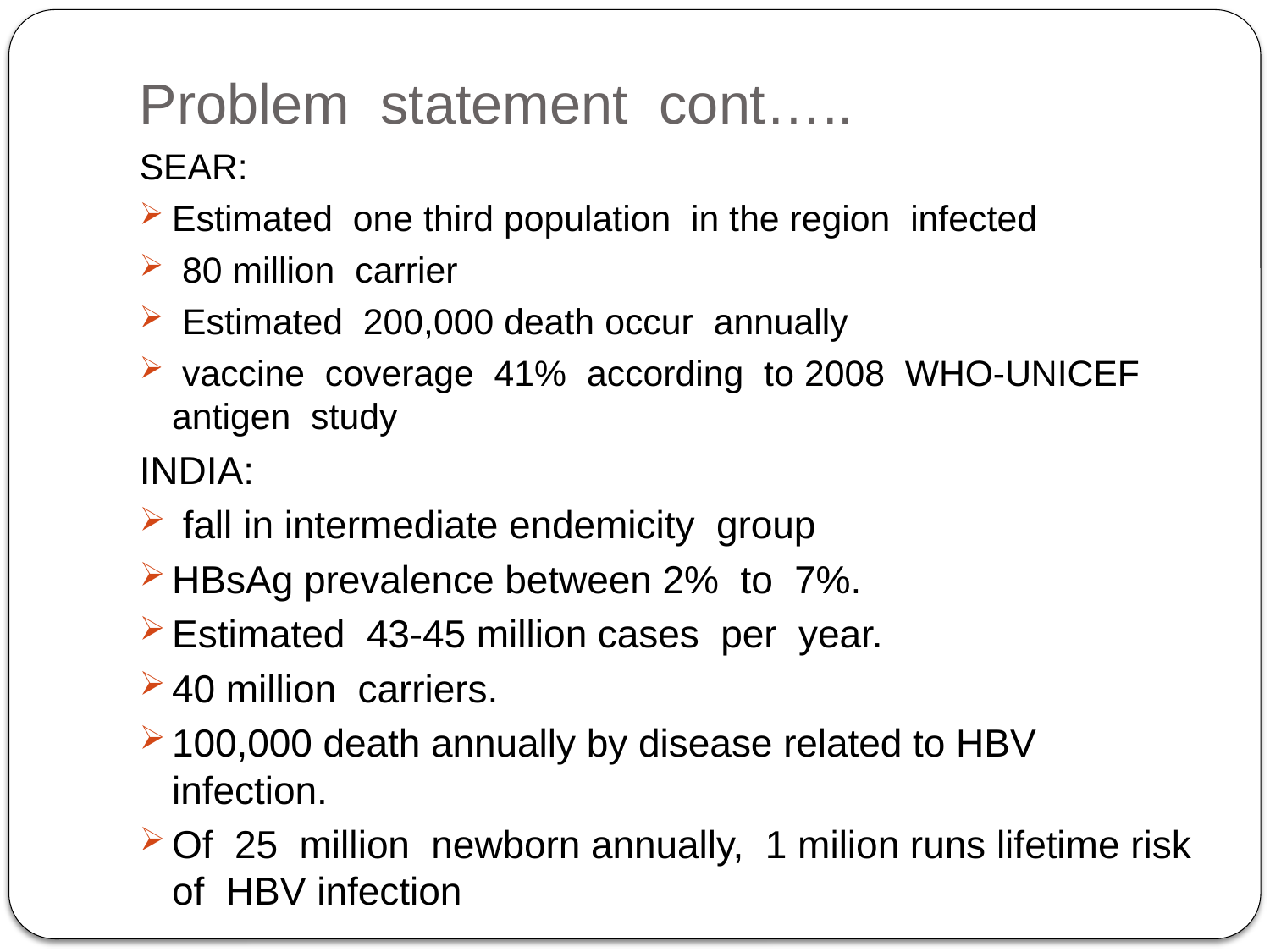

# Problem  statement  cont…..
SEAR:
Estimated  one third population  in the region  infected
 80 million  carrier
 Estimated  200,000 death occur  annually
 vaccine  coverage  41%  according  to 2008  WHO-UNICEF   antigen  study
INDIA:
 fall in intermediate endemicity  group
HBsAg prevalence between 2%  to  7%.
Estimated  43-45 million cases  per  year.
40 million  carriers.
100,000 death annually by disease related to HBV infection.
Of  25  million  newborn annually,  1 milion runs lifetime risk of  HBV infection